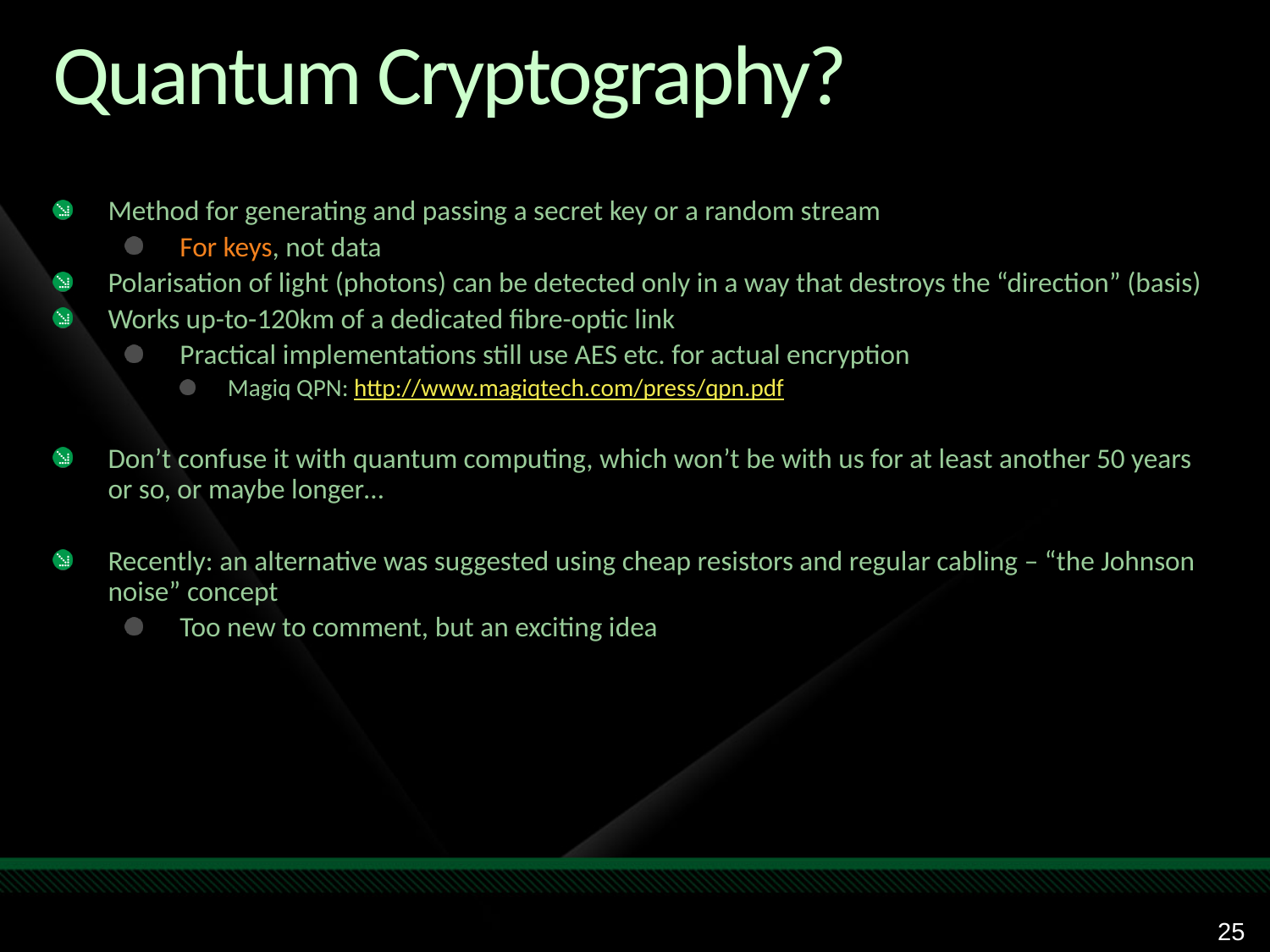

# Quantum Cryptography?
Method for generating and passing a secret key or a random stream
For keys, not data
Polarisation of light (photons) can be detected only in a way that destroys the “direction” (basis)
Works up-to-120km of a dedicated fibre-optic link
Practical implementations still use AES etc. for actual encryption
Magiq QPN: http://www.magiqtech.com/press/qpn.pdf

Don’t confuse it with quantum computing, which won’t be with us for at least another 50 years or so, or maybe longer…

Recently: an alternative was suggested using cheap resistors and regular cabling – “the Johnson noise” concept
Too new to comment, but an exciting idea